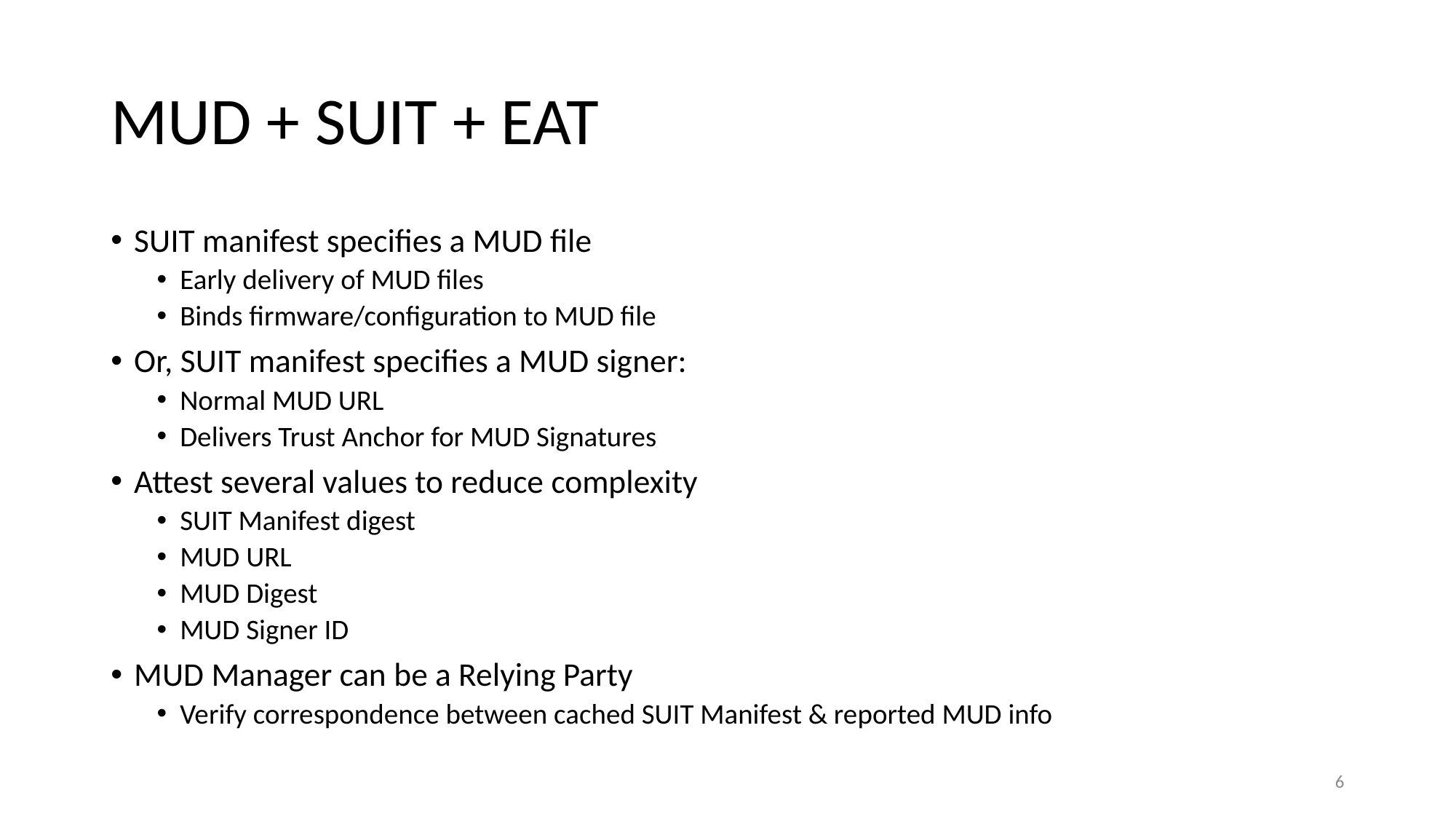

# MUD + SUIT + EAT
SUIT manifest specifies a MUD file
Early delivery of MUD files
Binds firmware/configuration to MUD file
Or, SUIT manifest specifies a MUD signer:
Normal MUD URL
Delivers Trust Anchor for MUD Signatures
Attest several values to reduce complexity
SUIT Manifest digest
MUD URL
MUD Digest
MUD Signer ID
MUD Manager can be a Relying Party
Verify correspondence between cached SUIT Manifest & reported MUD info

6